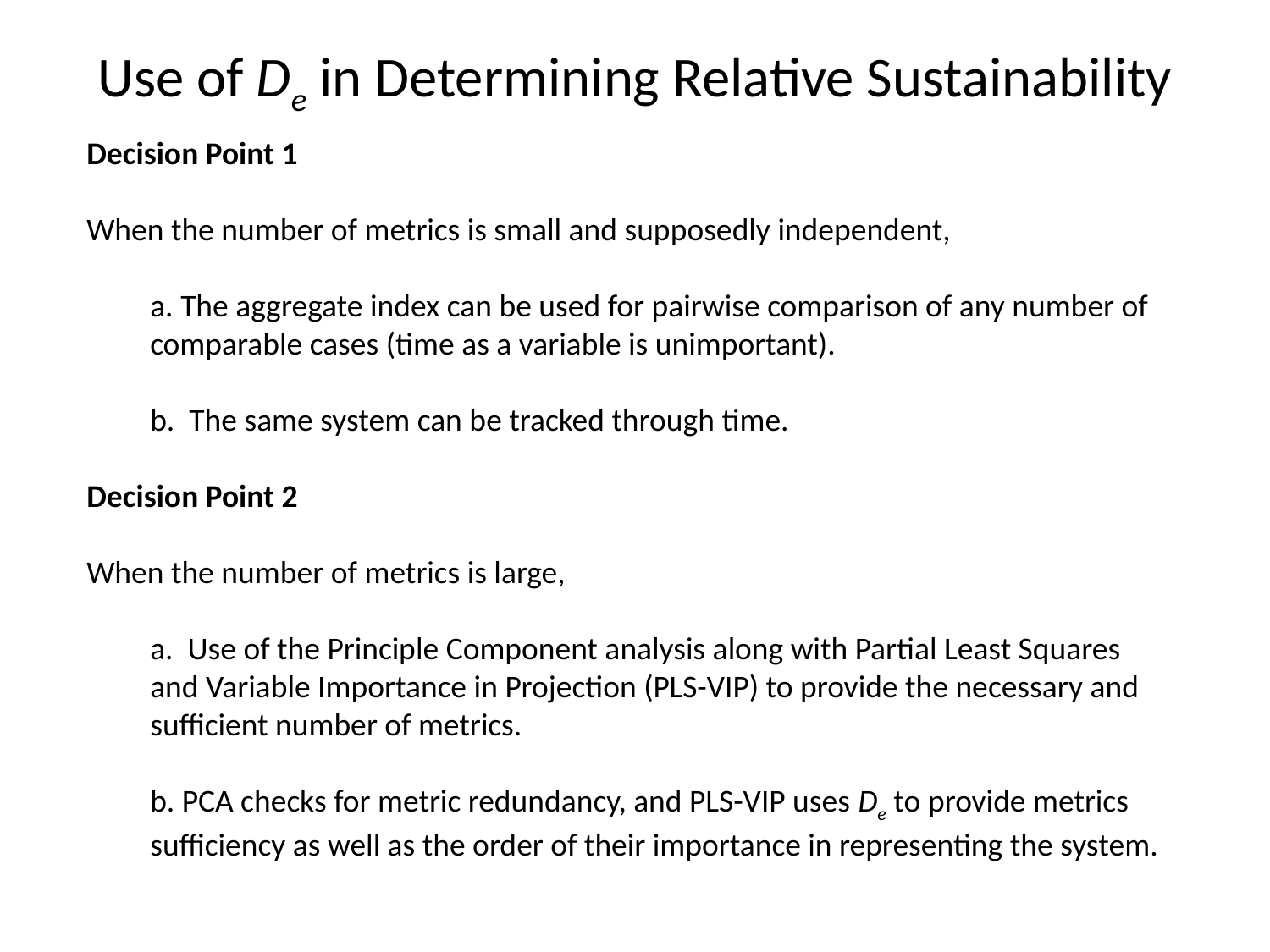

# Use of De in Determining Relative Sustainability
Decision Point 1

When the number of metrics is small and supposedly independent,

	a. The aggregate index can be used for pairwise comparison of any number of comparable cases (time as a variable is unimportant).

	b.  The same system can be tracked through time.

Decision Point 2

When the number of metrics is large,

	a.  Use of the Principle Component analysis along with Partial Least Squares and Variable Importance in Projection (PLS-VIP) to provide the necessary and sufficient number of metrics.

	b. PCA checks for metric redundancy, and PLS-VIP uses De to provide metrics sufficiency as well as the order of their importance in representing the system.